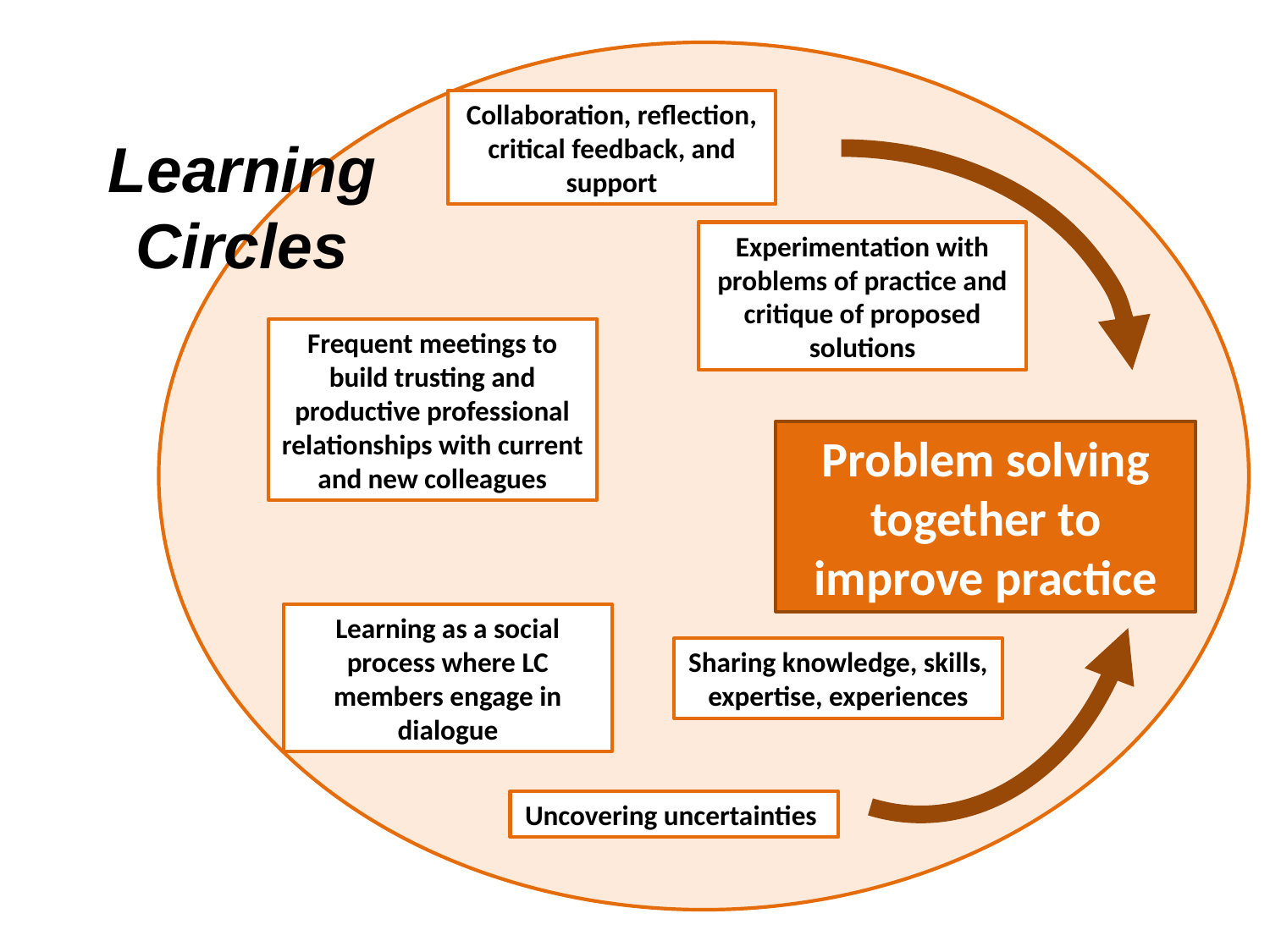

Collaboration, reflection, critical feedback, and support
Learning Circles

Experimentation with problems of practice and critique of proposed solutions

Frequent meetings to build trusting and productive professional relationships with current and new colleagues

Problem solving together to improve practice
Learning as a social process where LC members engage in dialogue
Sharing knowledge, skills, expertise, experiences
Uncovering uncertainties